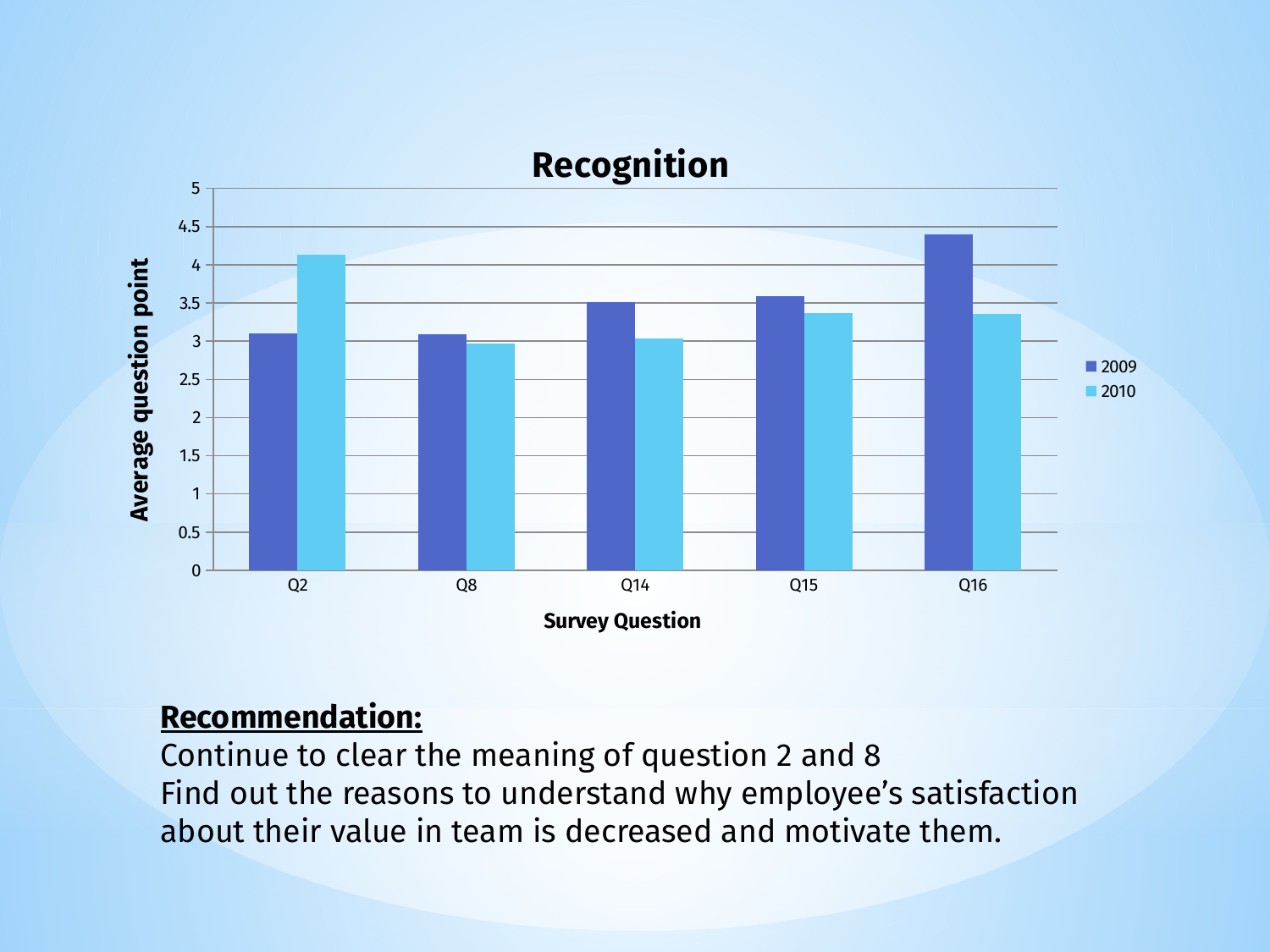

### Chart: Recognition

| Category |  |  |
|---|---|---|
| Q2 | 3.1 | 4.13 |
| Q8 | 3.09 | 2.97 |
| Q14 | 3.51 | 3.04 |
| Q15 | 3.59 | 3.37 |
| Q16 | 4.4 | 3.36 |
#
Recommendation:
Continue to clear the meaning of question 2 and 8
Find out the reasons to understand why employee’s satisfaction about their value in team is decreased and motivate them.